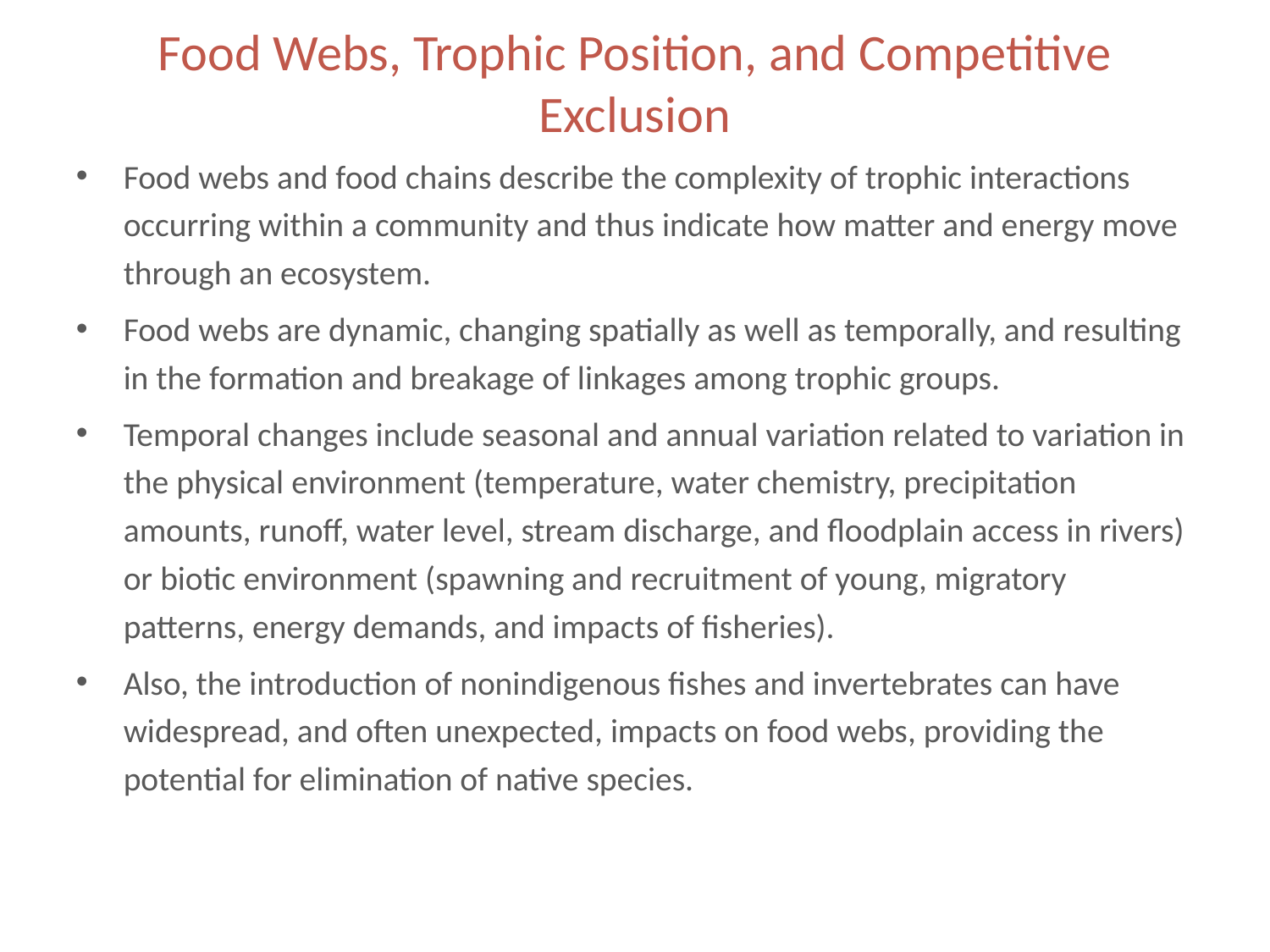

# Food Webs, Trophic Position, and Competitive Exclusion
Food webs and food chains describe the complexity of trophic interactions occurring within a community and thus indicate how matter and energy move through an ecosystem.
Food webs are dynamic, changing spatially as well as temporally, and resulting in the formation and breakage of linkages among trophic groups.
Temporal changes include seasonal and annual variation related to variation in the physical environment (temperature, water chemistry, precipitation amounts, runoff, water level, stream discharge, and floodplain access in rivers) or biotic environment (spawning and recruitment of young, migratory patterns, energy demands, and impacts of fisheries).
Also, the introduction of nonindigenous fishes and invertebrates can have widespread, and often unexpected, impacts on food webs, providing the potential for elimination of native species.